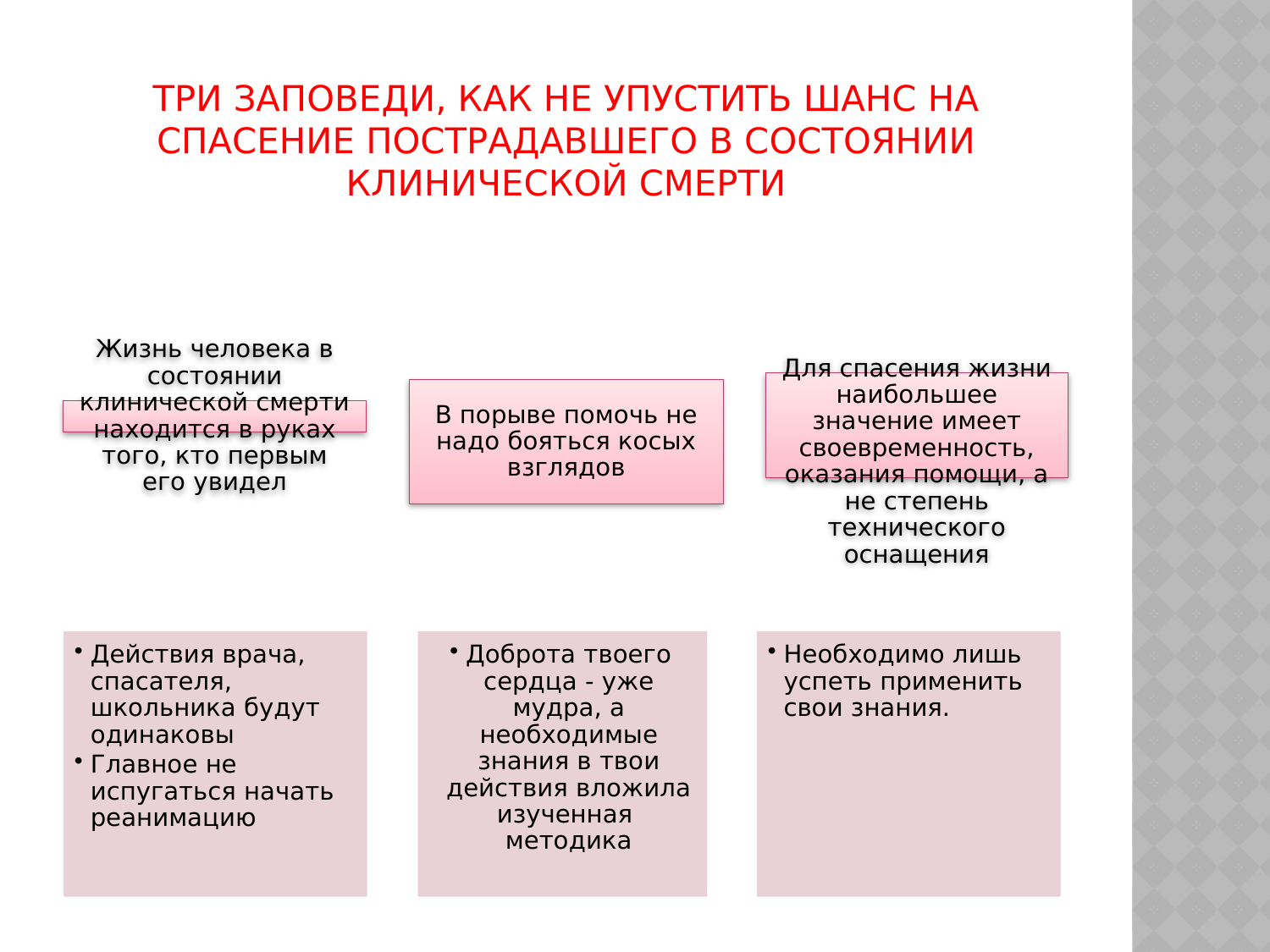

# Три заповеди, как не упустить шанс на спасение пострадавшего в состоянии клинической смерти
Жизнь человека в состоянии клинической смерти находится в руках того, кто первым его увидел
Действия врача, спасателя, школьника будут одинаковы
Главное не испугаться начать реанимацию
В порыве помочь не надо бояться косых взглядов
Доброта твоего сердца - уже мудра, а необходимые знания в твои действия вложила изученная  методика

Для спасения жизни наибольшее значение имеет своевременность, оказания помощи, а не степень технического оснащения
Необходимо лишь успеть применить свои знания.